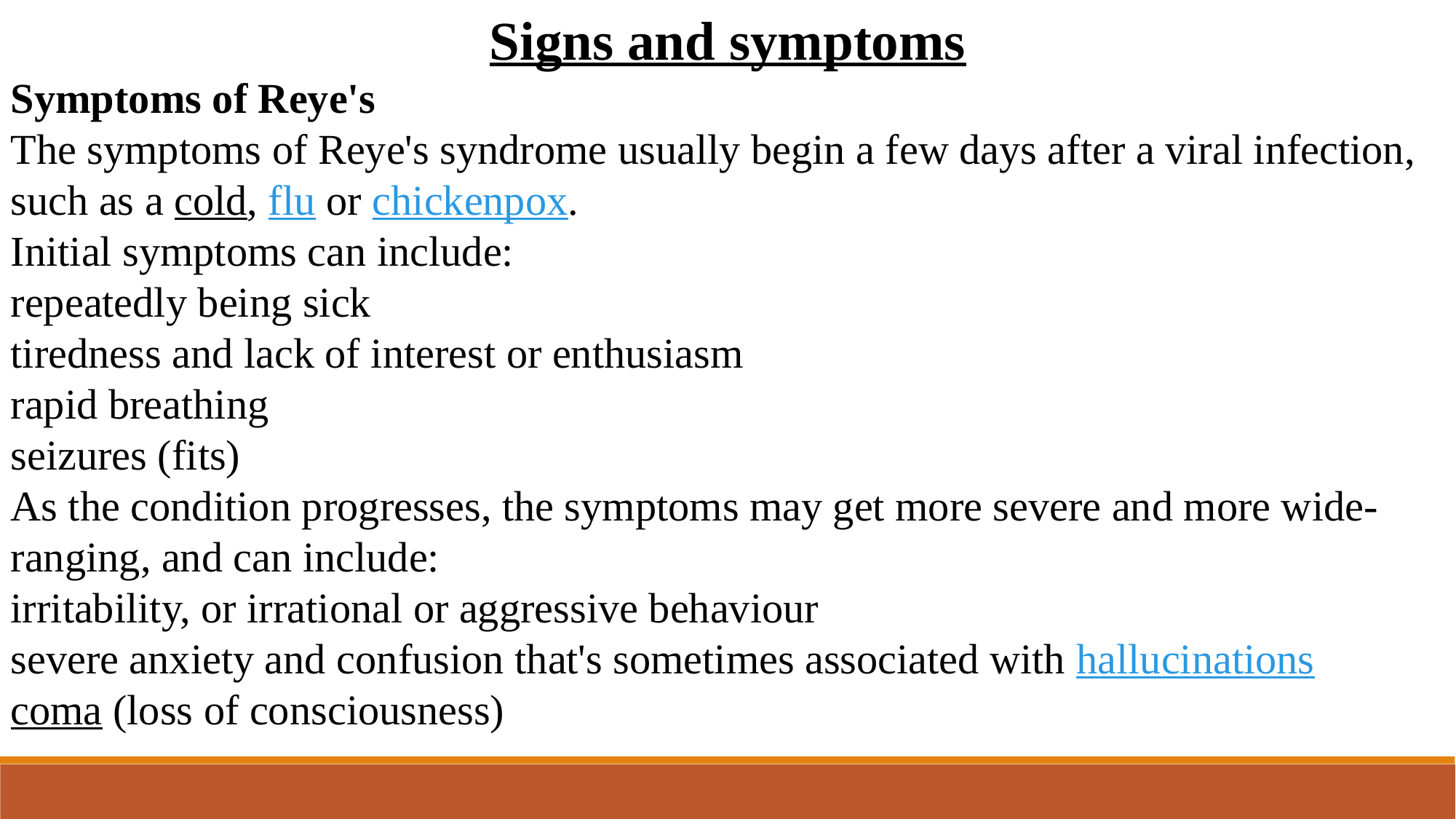

Signs and symptoms
Symptoms of Reye's
The symptoms of Reye's syndrome usually begin a few days after a viral infection, such as a cold, flu or chickenpox.
Initial symptoms can include:
repeatedly being sick
tiredness and lack of interest or enthusiasm
rapid breathing
seizures (fits)
As the condition progresses, the symptoms may get more severe and more wide-ranging, and can include:
irritability, or irrational or aggressive behaviour
severe anxiety and confusion that's sometimes associated with hallucinations
coma (loss of consciousness)